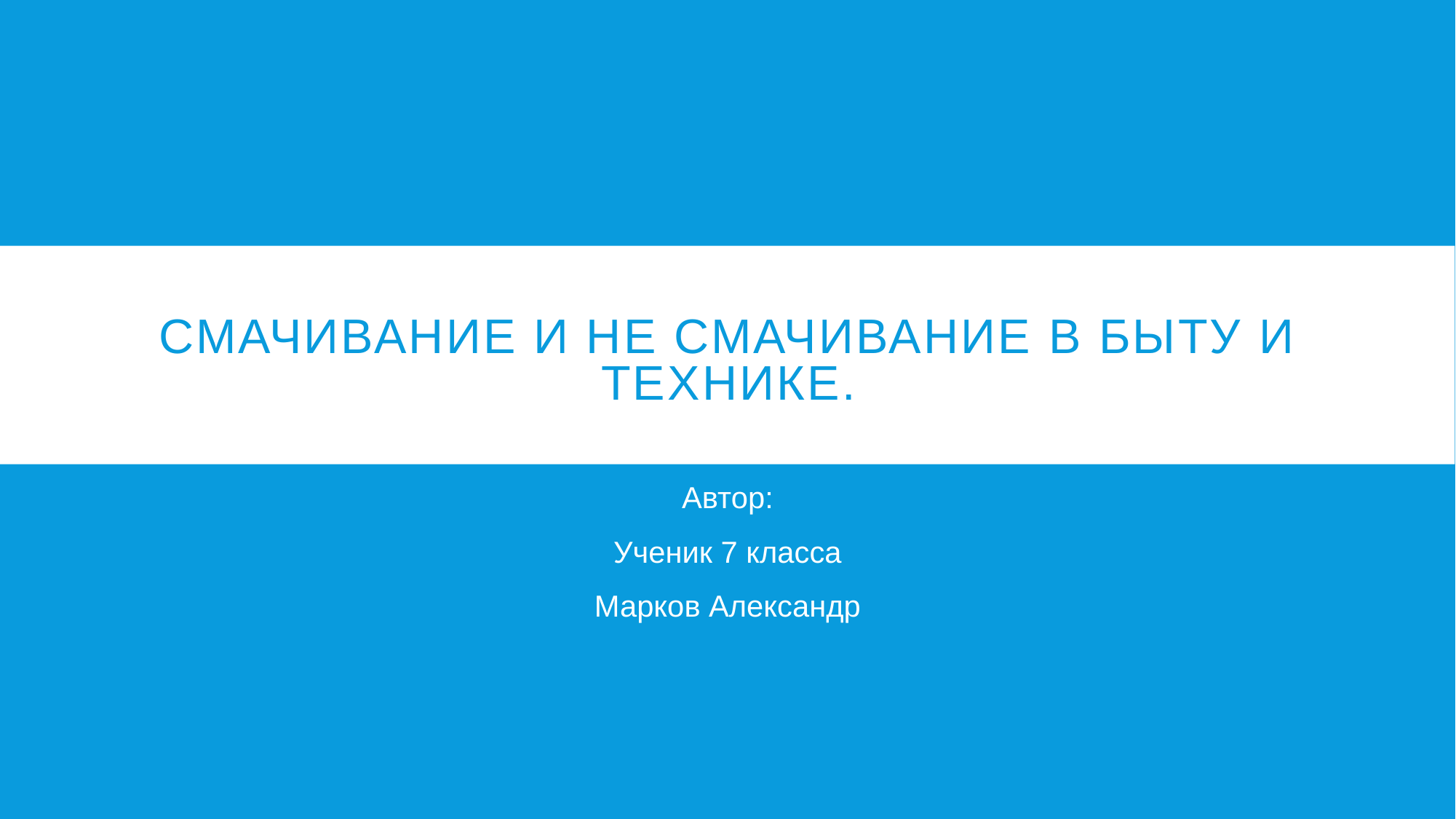

# Смачивание и не смачивание в быту и технике.
Автор:
Ученик 7 класса
Марков Александр